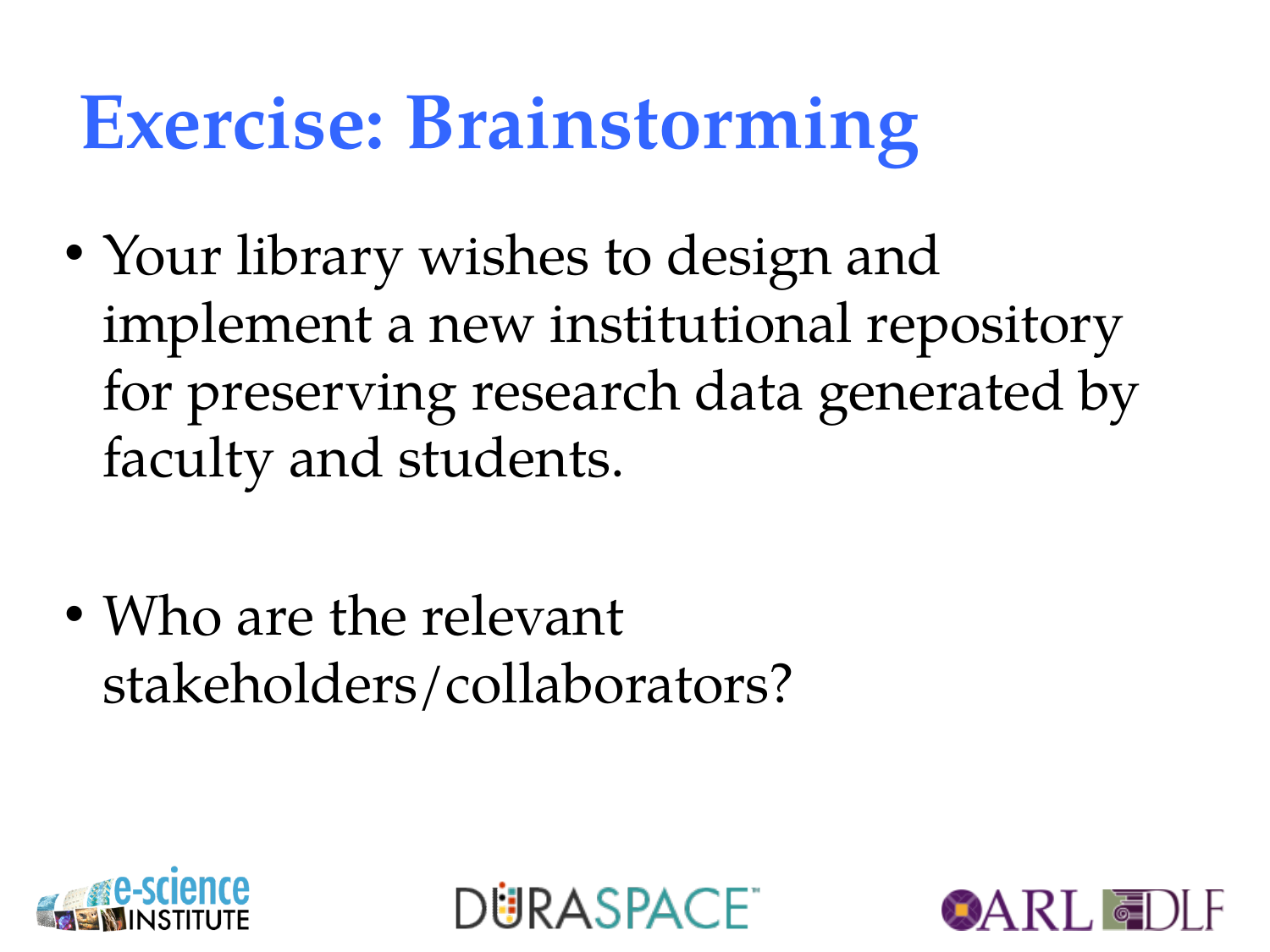

# Exercise: Brainstorming
Your library wishes to design and implement a new institutional repository for preserving research data generated by faculty and students.

Who are the relevant stakeholders/collaborators?